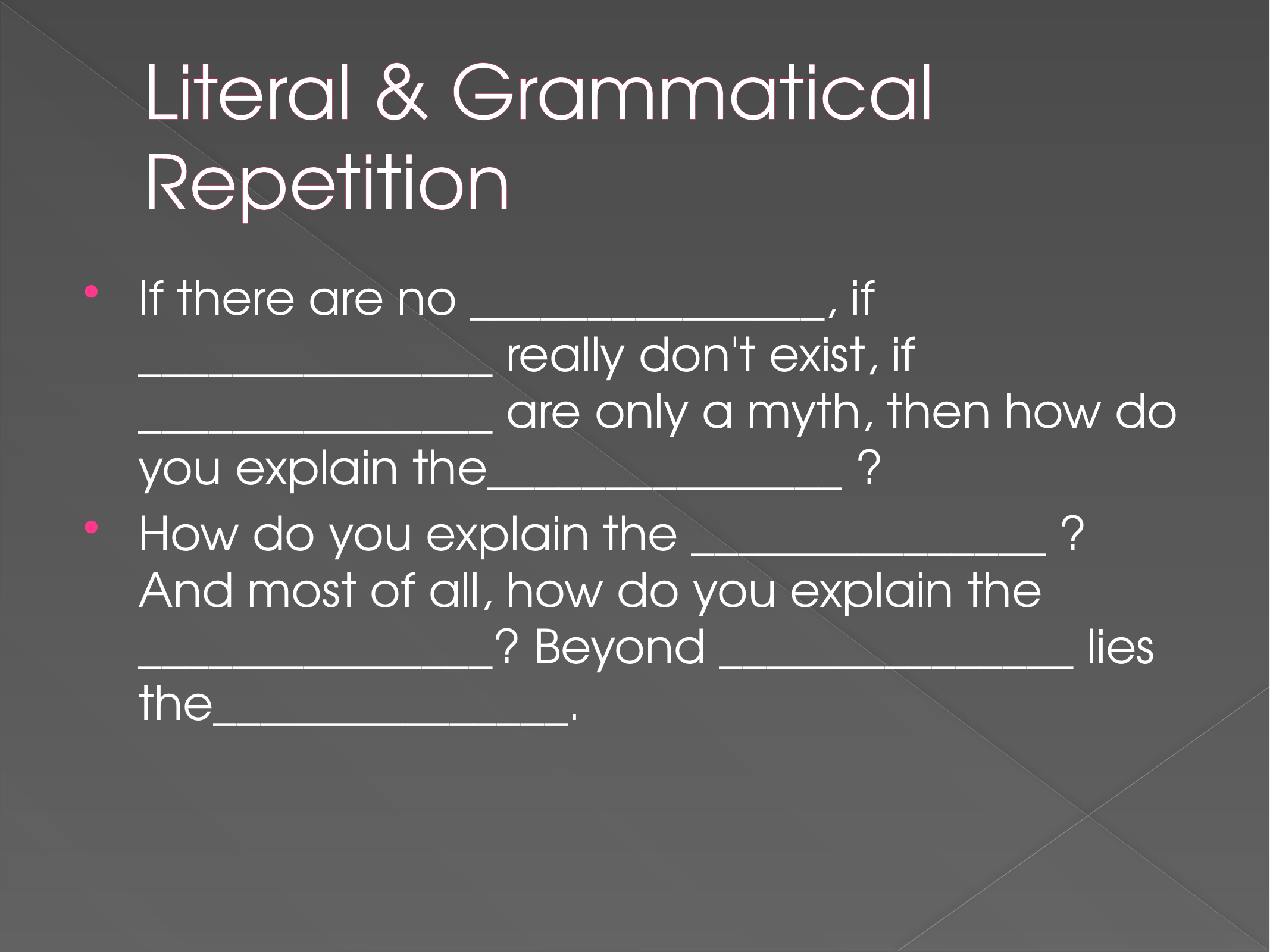

# Literal & Grammatical Repetition
If there are no _______________, if _______________ really don't exist, if _______________ are only a myth, then how do you explain the_______________ ?
How do you explain the _______________ ? And most of all, how do you explain the _______________? Beyond _______________ lies the_______________.